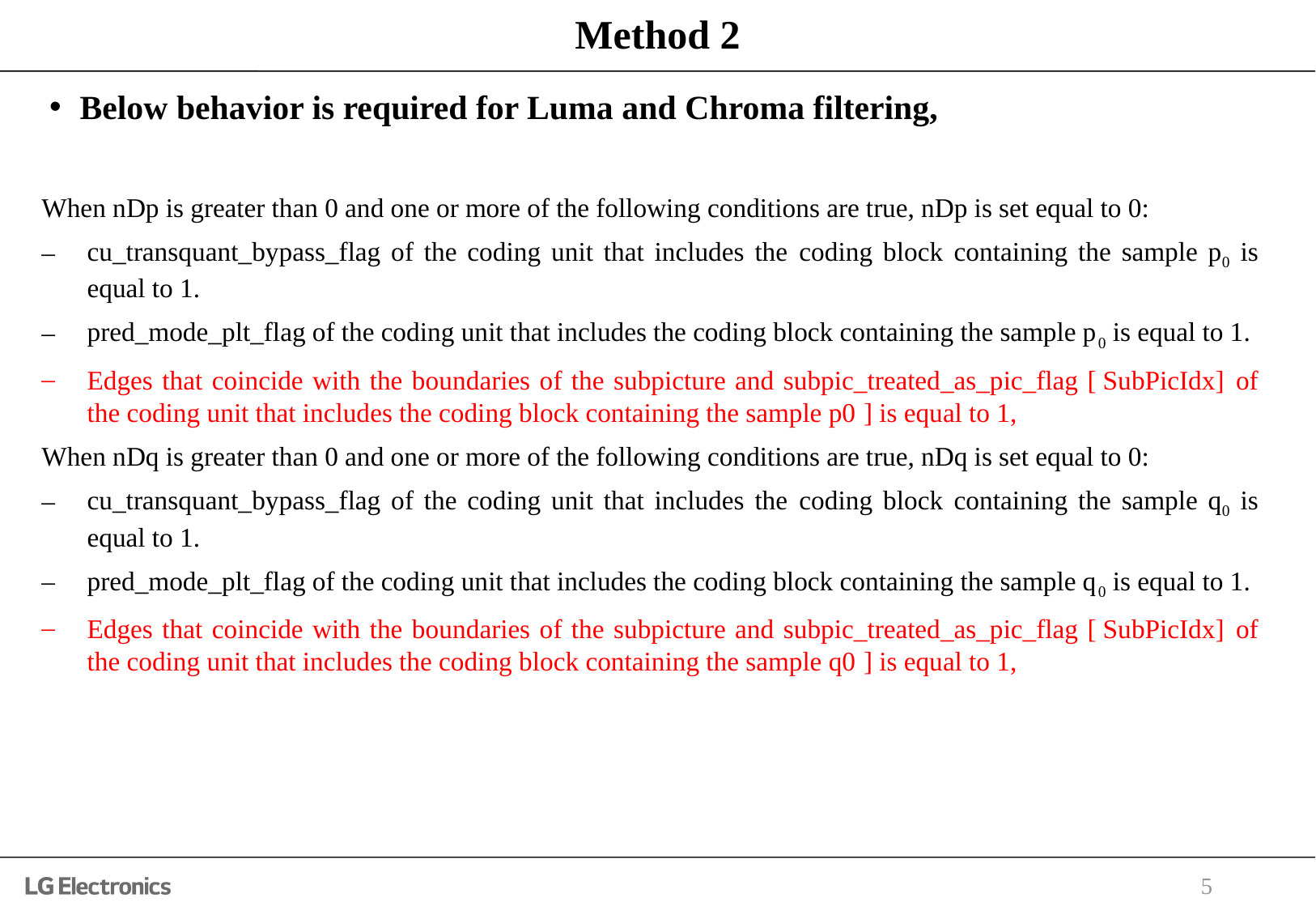

# Method 2
Below behavior is required for Luma and Chroma filtering,
When nDp is greater than 0 and one or more of the following conditions are true, nDp is set equal to 0:
cu_transquant_bypass_flag of the coding unit that includes the coding block containing the sample p0 is equal to 1.
pred_mode_plt_flag of the coding unit that includes the coding block containing the sample p0 is equal to 1.
Edges that coincide with the boundaries of the subpicture and subpic_treated_as_pic_flag [ SubPicIdx] of the coding unit that includes the coding block containing the sample p0 ] is equal to 1,
When nDq is greater than 0 and one or more of the following conditions are true, nDq is set equal to 0:
cu_transquant_bypass_flag of the coding unit that includes the coding block containing the sample q0 is equal to 1.
pred_mode_plt_flag of the coding unit that includes the coding block containing the sample q0 is equal to 1.
Edges that coincide with the boundaries of the subpicture and subpic_treated_as_pic_flag [ SubPicIdx] of the coding unit that includes the coding block containing the sample q0 ] is equal to 1,

5